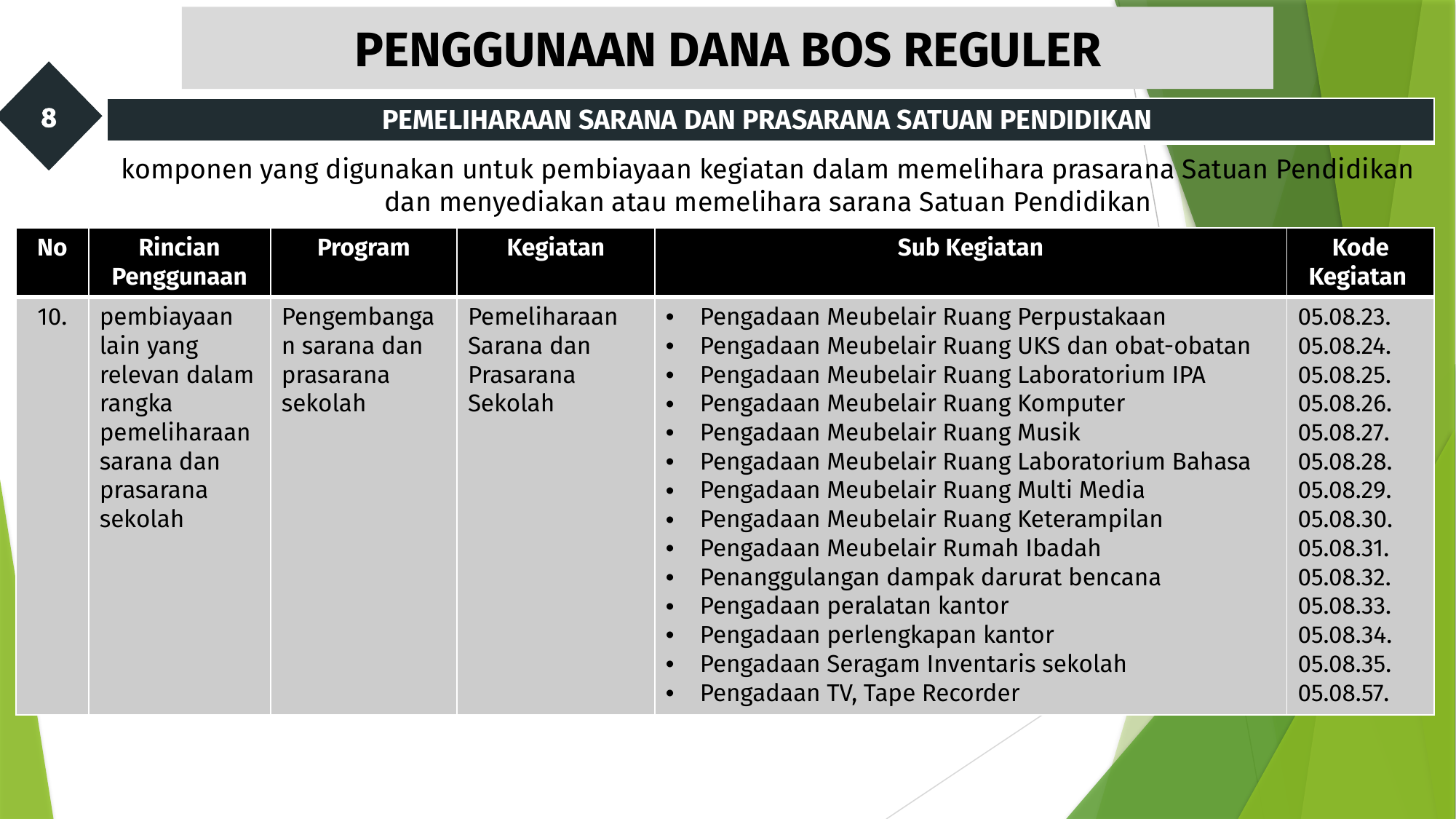

PENGGUNAAN DANA BOS REGULER
8
| PEMELIHARAAN SARANA DAN PRASARANA SATUAN PENDIDIKAN |
| --- |
komponen yang digunakan untuk pembiayaan kegiatan dalam memelihara prasarana Satuan Pendidikan dan menyediakan atau memelihara sarana Satuan Pendidikan
| No | Rincian Penggunaan | Program | Kegiatan | Sub Kegiatan | Kode Kegiatan |
| --- | --- | --- | --- | --- | --- |
| 10. | pembiayaan lain yang relevan dalam rangka pemeliharaan sarana dan prasarana sekolah | Pengembangan sarana dan prasarana sekolah | Pemeliharaan Sarana dan Prasarana Sekolah | Pengadaan Meubelair Ruang Perpustakaan Pengadaan Meubelair Ruang UKS dan obat-obatan Pengadaan Meubelair Ruang Laboratorium IPA Pengadaan Meubelair Ruang Komputer Pengadaan Meubelair Ruang Musik Pengadaan Meubelair Ruang Laboratorium Bahasa Pengadaan Meubelair Ruang Multi Media Pengadaan Meubelair Ruang Keterampilan Pengadaan Meubelair Rumah Ibadah Penanggulangan dampak darurat bencana Pengadaan peralatan kantor Pengadaan perlengkapan kantor Pengadaan Seragam Inventaris sekolah Pengadaan TV, Tape Recorder | 05.08.23. 05.08.24. 05.08.25. 05.08.26. 05.08.27. 05.08.28. 05.08.29. 05.08.30. 05.08.31. 05.08.32. 05.08.33. 05.08.34. 05.08.35. 05.08.57. |